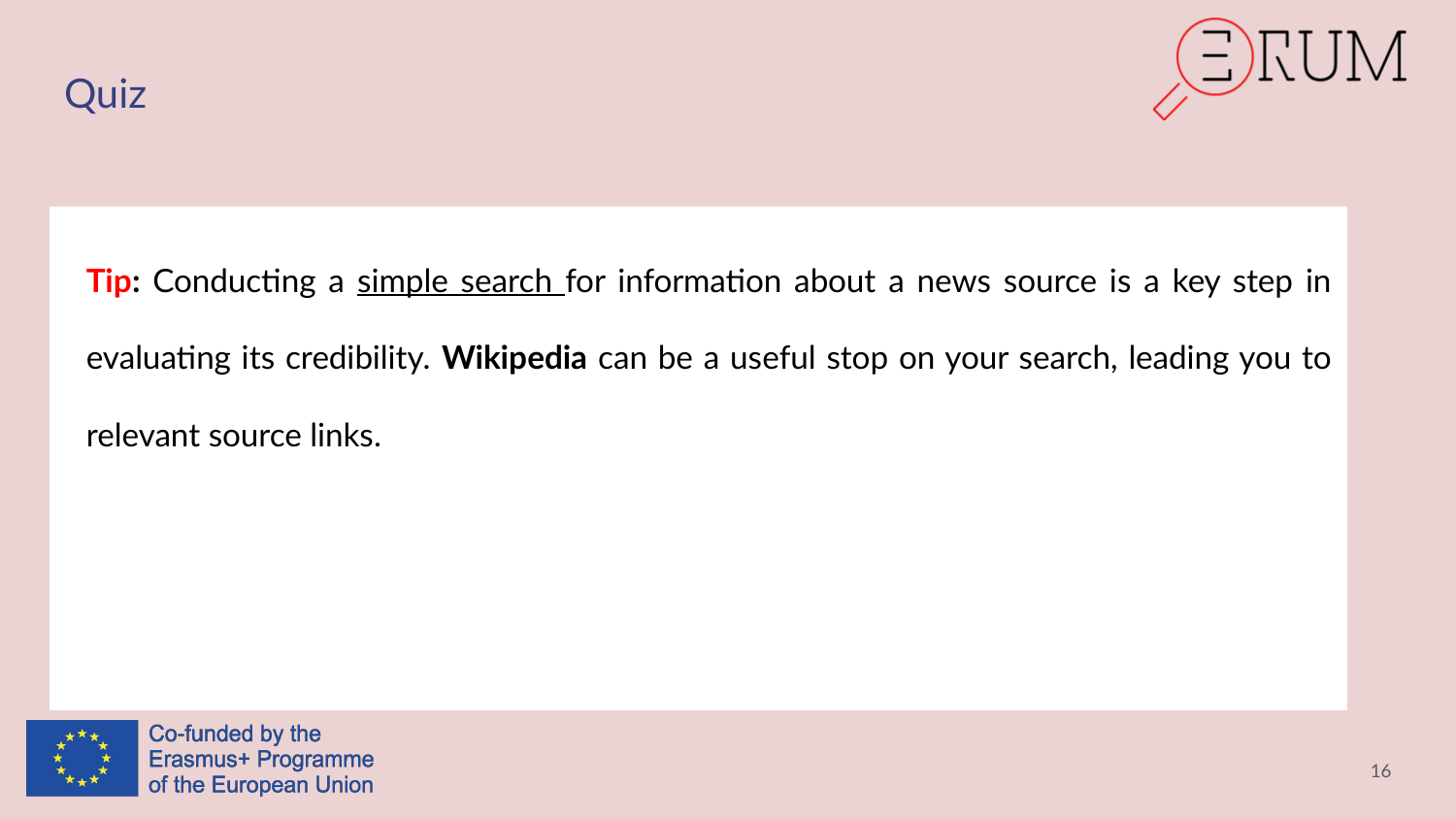

# Quiz
Tip: Conducting a simple search for information about a news source is a key step in evaluating its credibility. Wikipedia can be a useful stop on your search, leading you to relevant source links.

16